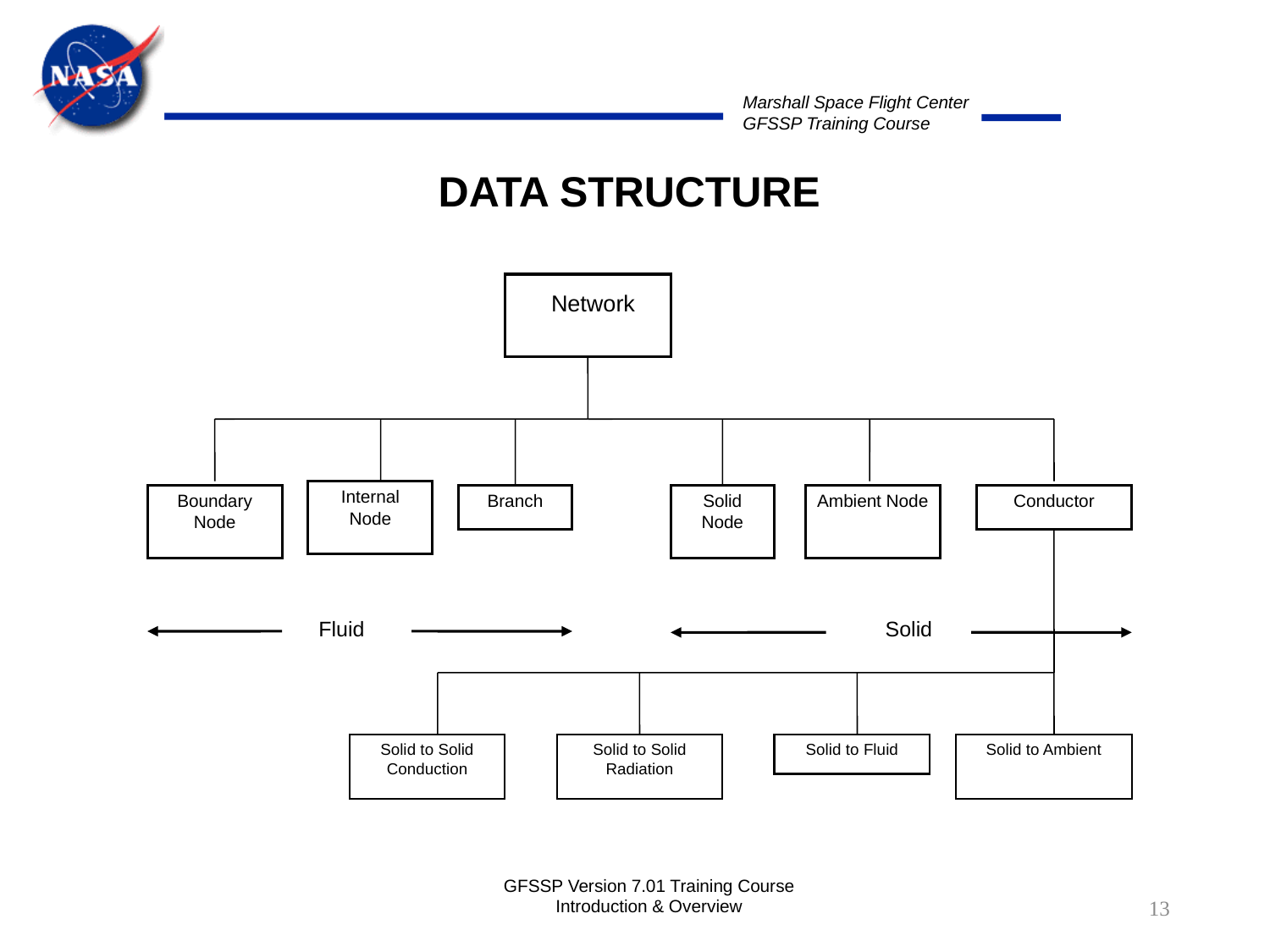

DATA STRUCTURE

Network

Internal Node
Boundary Node
Branch
Solid Node
Ambient Node
Conductor

Fluid
Solid

Solid to Solid Conduction
Solid to Solid Radiation
Solid to Fluid
Solid to Ambient
GFSSP Version 7.01 Training Course Introduction & Overview
13